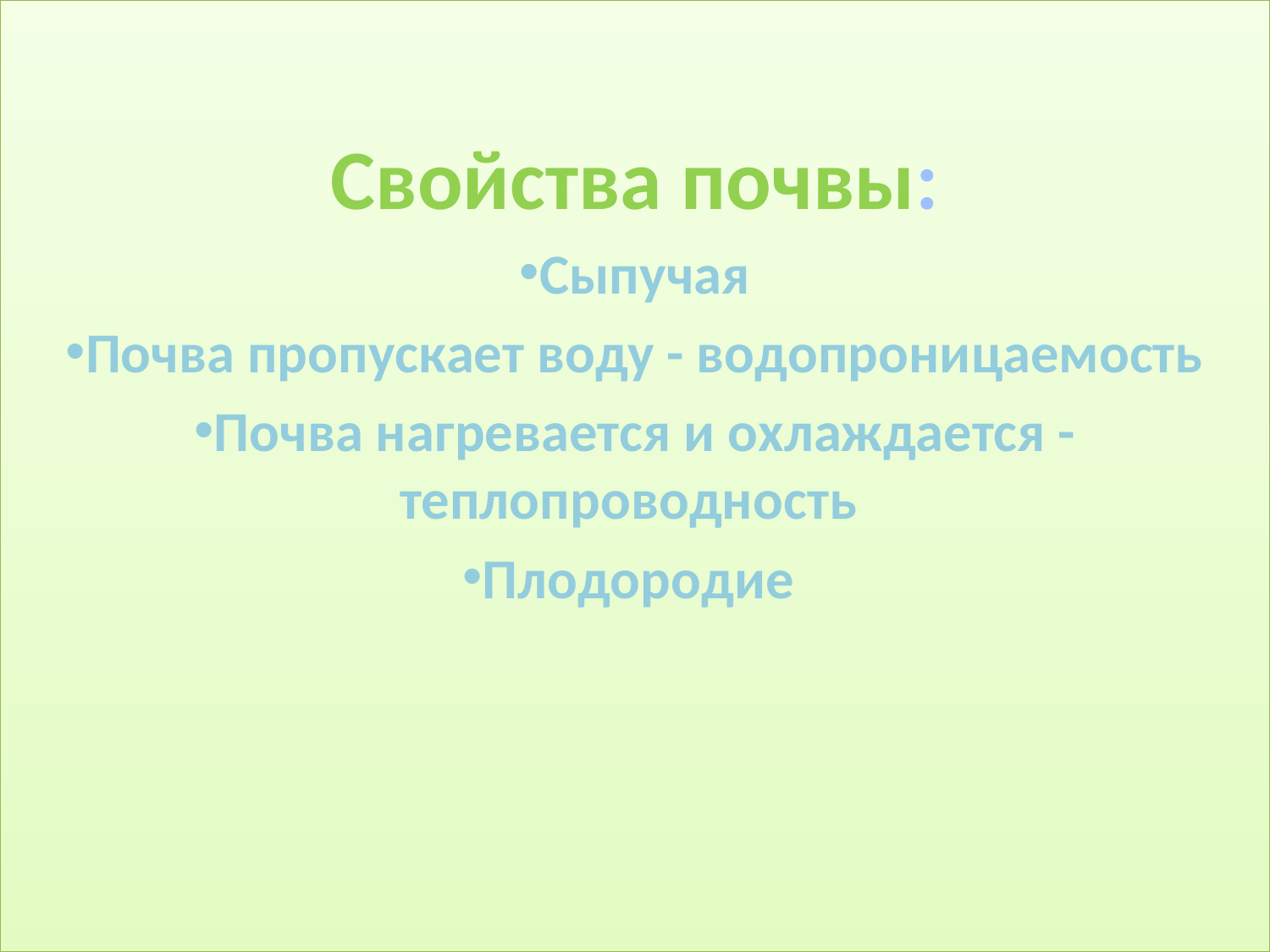

Свойства почвы:
Сыпучая
Почва пропускает воду - водопроницаемость
Почва нагревается и охлаждается -теплопроводность
Плодородие